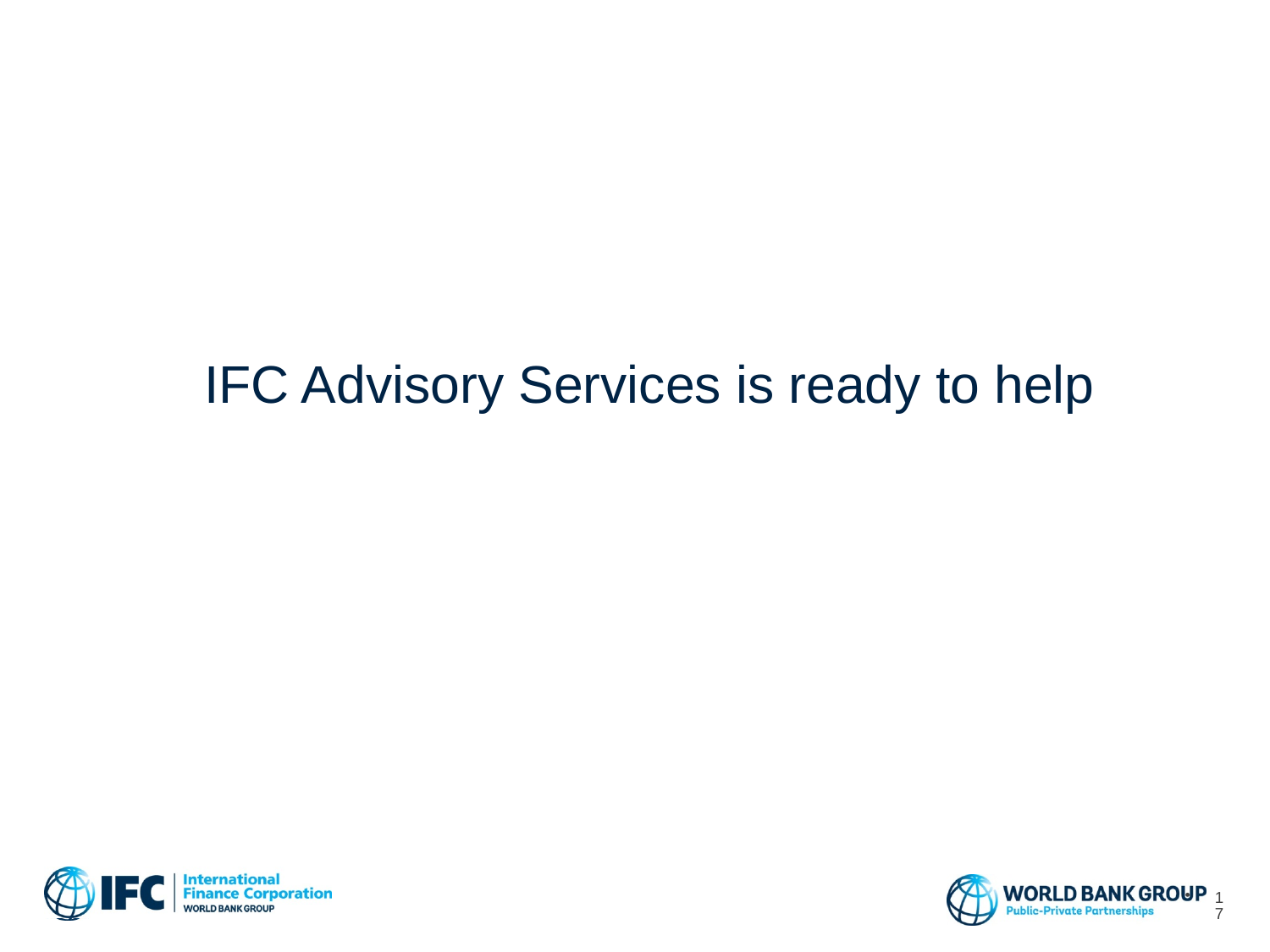

IFC Advisory Services is ready to help
17